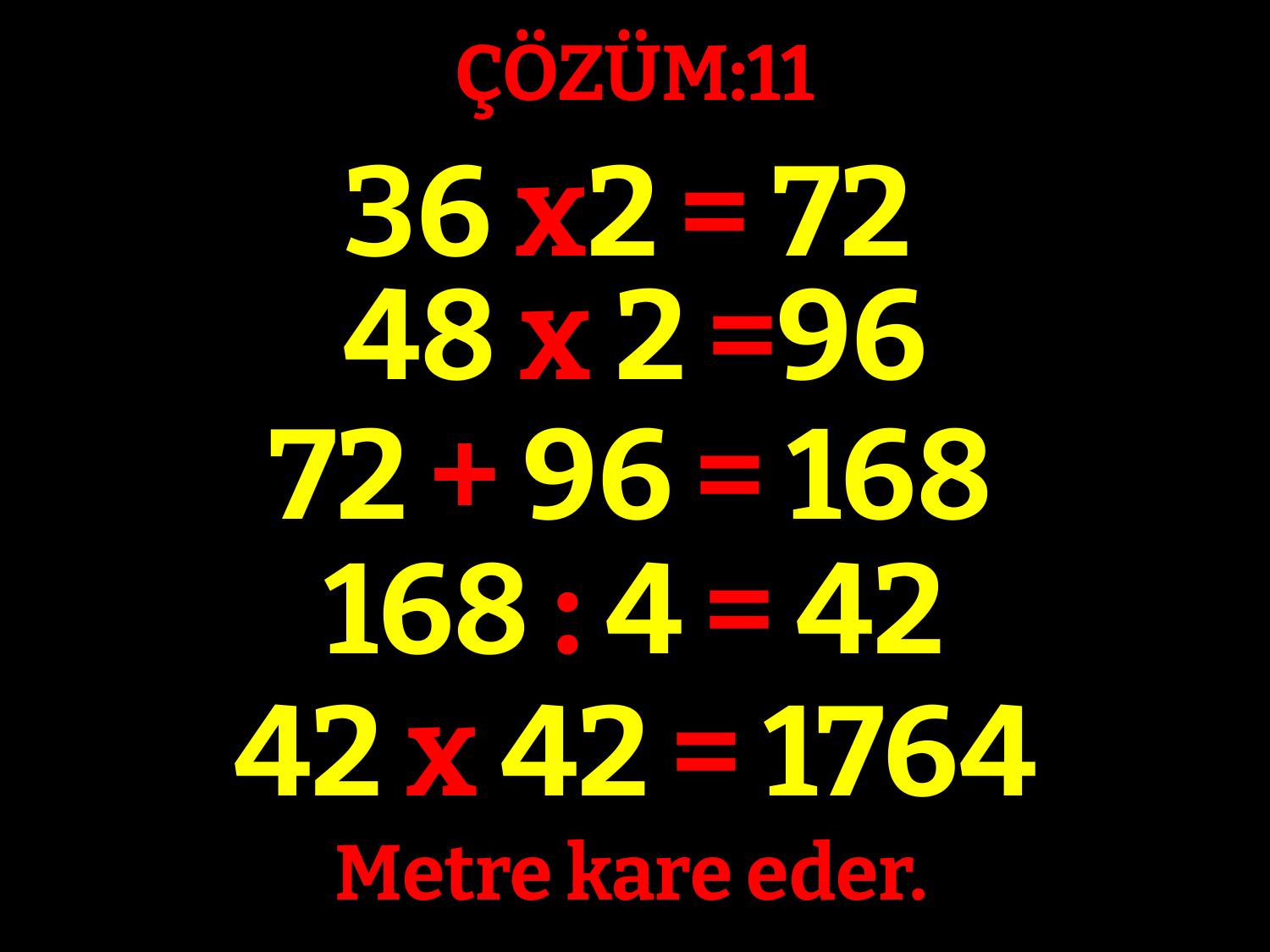

ÇÖZÜM:11
36 x2 = 72
48 x 2 =96
#
72 + 96 = 168
168 : 4 = 42
42 x 42 = 1764
Metre kare eder.